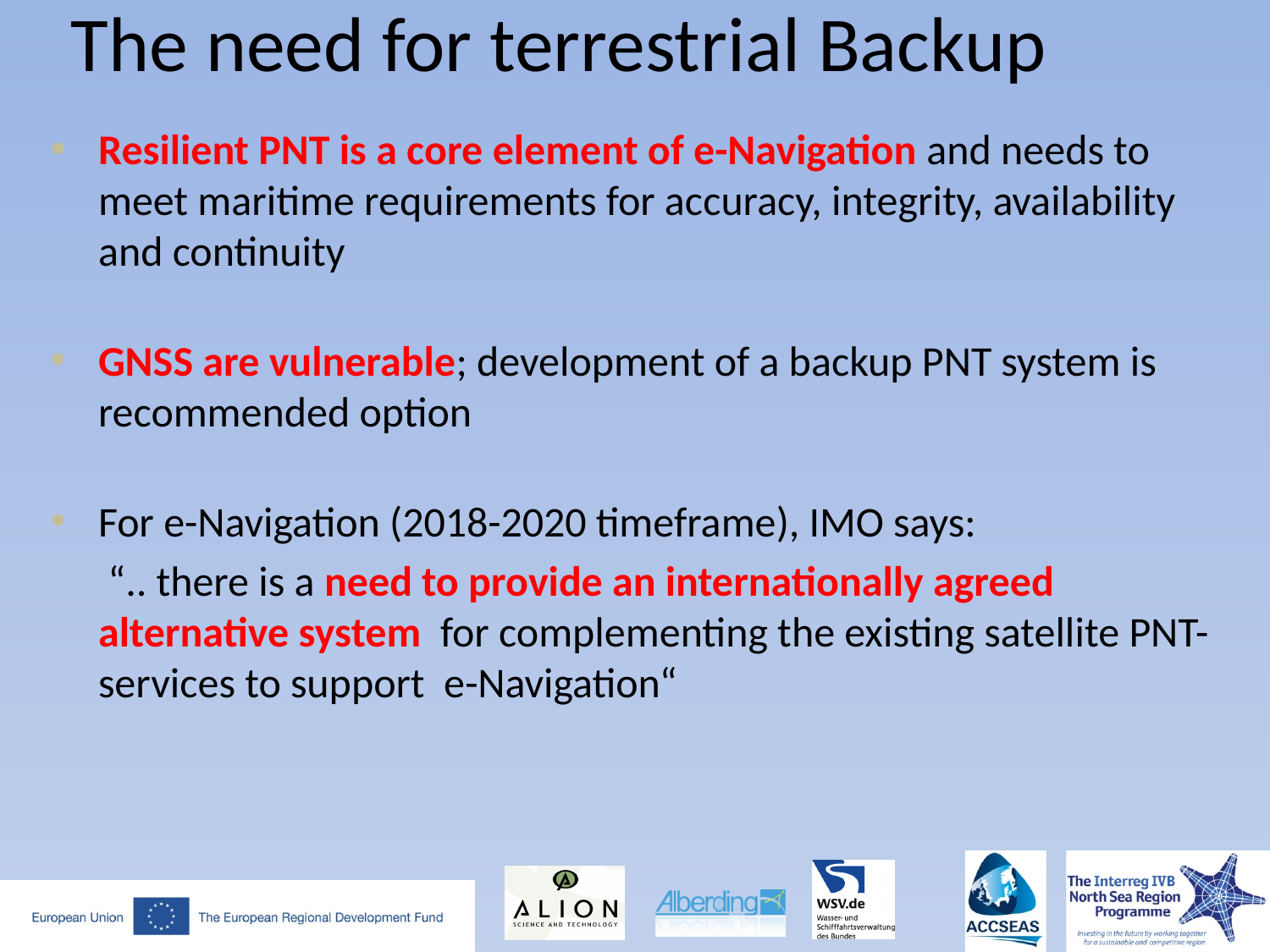

# The need for terrestrial Backup
Resilient PNT is a core element of e-Navigation and needs to meet maritime requirements for accuracy, integrity, availability and continuity
GNSS are vulnerable; development of a backup PNT system is recommended option
For e-Navigation (2018-2020 timeframe), IMO says:
      “.. there is a need to provide an internationally agreed alternative system  for complementing the existing satellite PNT-services to support  e-Navigation“